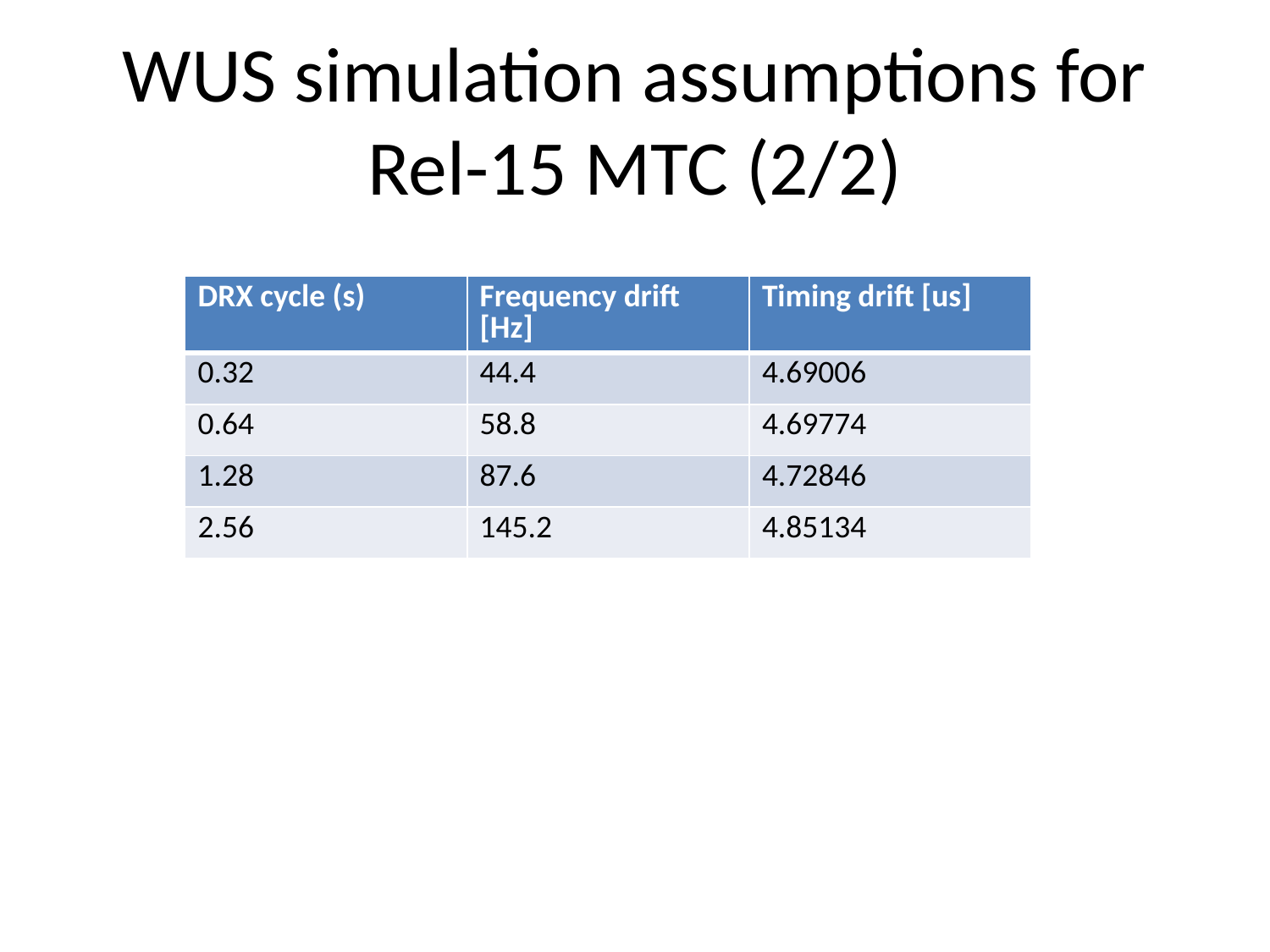

# WUS simulation assumptions for Rel-15 MTC (2/2)
| DRX cycle (s) | Frequency drift [Hz] | Timing drift [us] |
| --- | --- | --- |
| 0.32 | 44.4 | 4.69006 |
| 0.64 | 58.8 | 4.69774 |
| 1.28 | 87.6 | 4.72846 |
| 2.56 | 145.2 | 4.85134 |